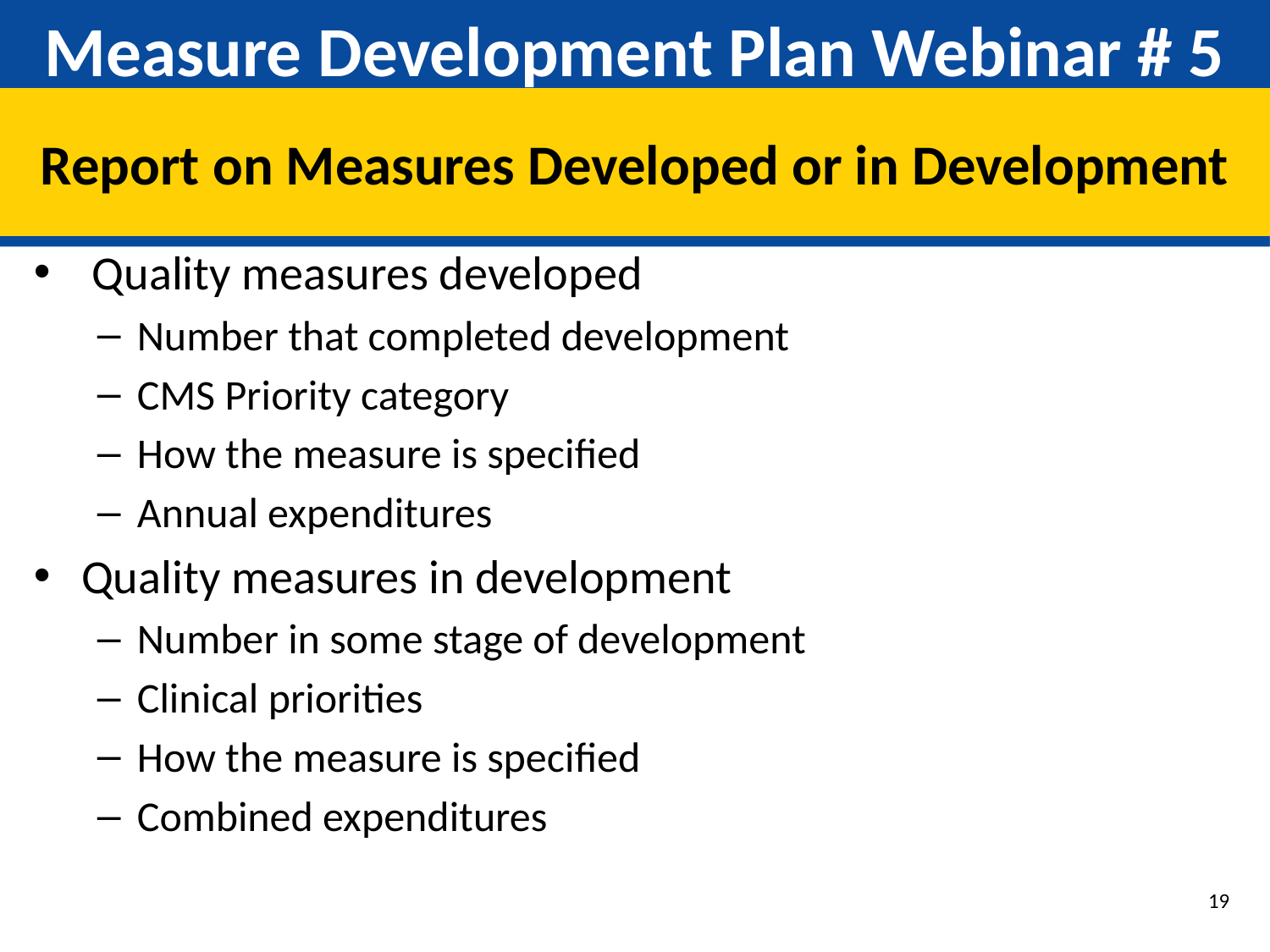

# Measure Development Plan Webinar # 5
Report on Measures Developed or in Development
 Quality measures developed
Number that completed development
CMS Priority category
How the measure is specified
Annual expenditures
Quality measures in development
Number in some stage of development
Clinical priorities
How the measure is specified
Combined expenditures